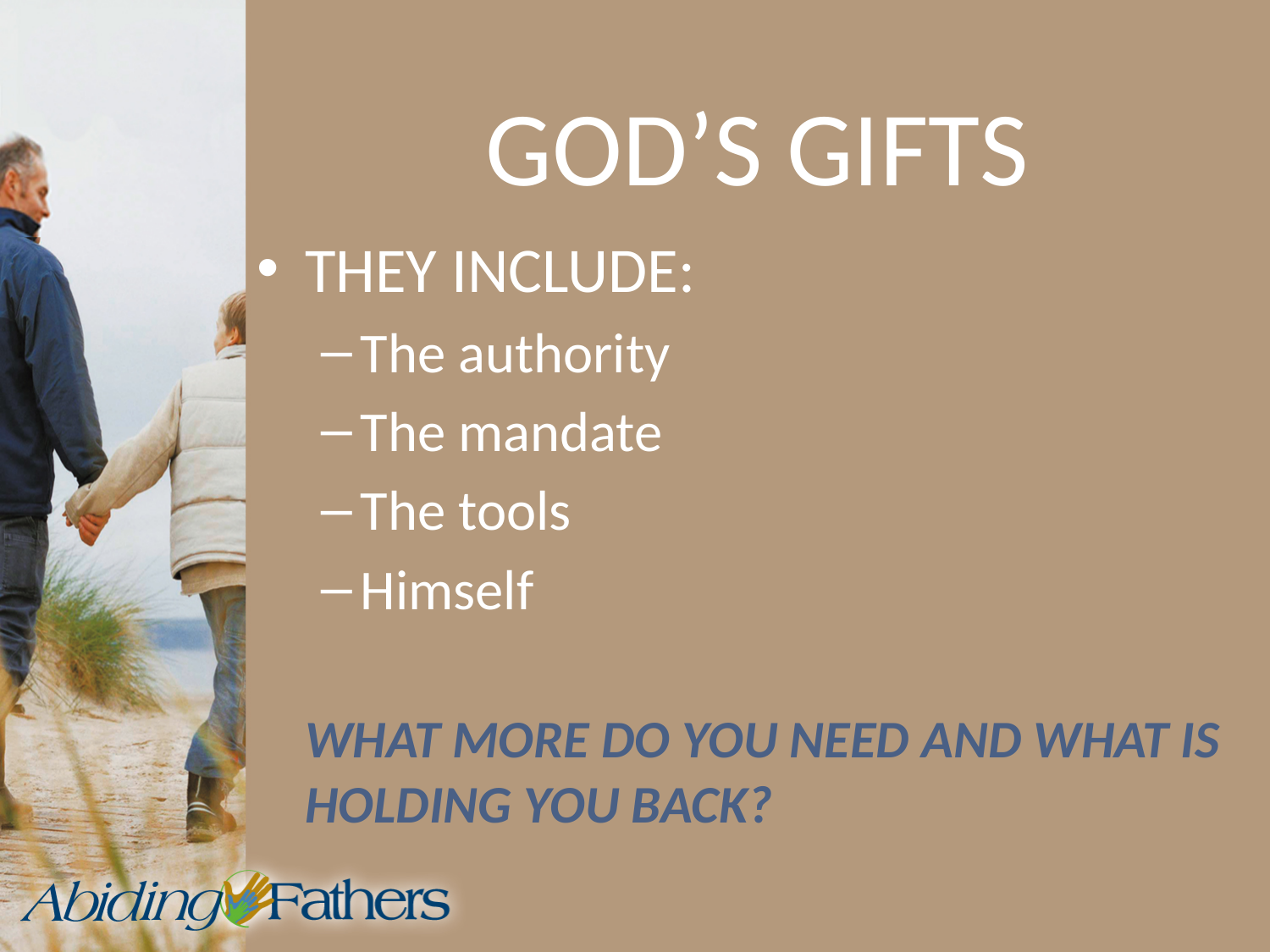

# GOD’S GIFTS
THEY INCLUDE:
The authority
The mandate
The tools
Himself

	WHAT MORE DO YOU NEED AND WHAT IS HOLDING YOU BACK?